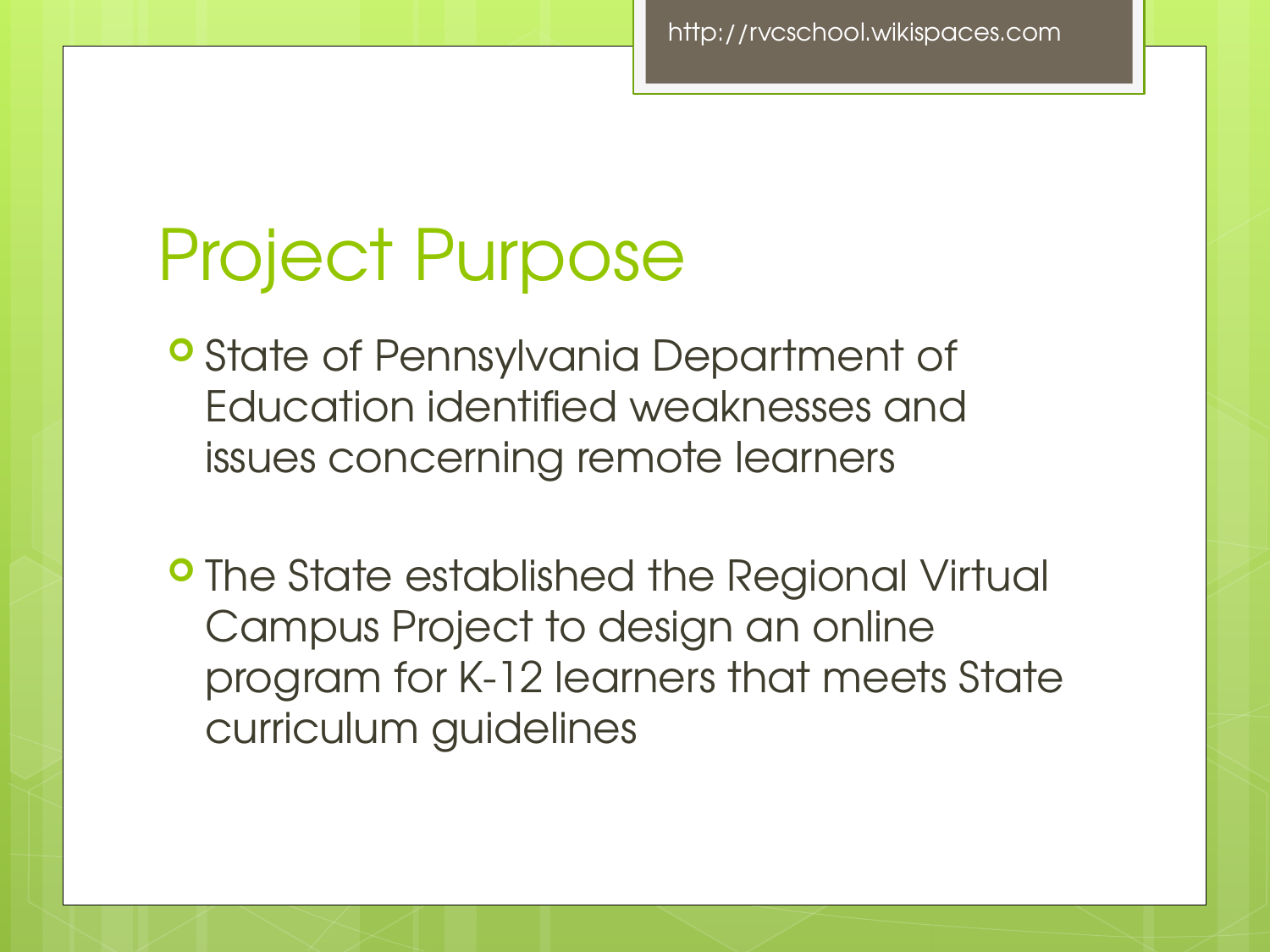

http://rvcschool.wikispaces.com
# Project Purpose
State of Pennsylvania Department of Education identified weaknesses and issues concerning remote learners

The State established the Regional Virtual Campus Project to design an online program for K-12 learners that meets State curriculum guidelines